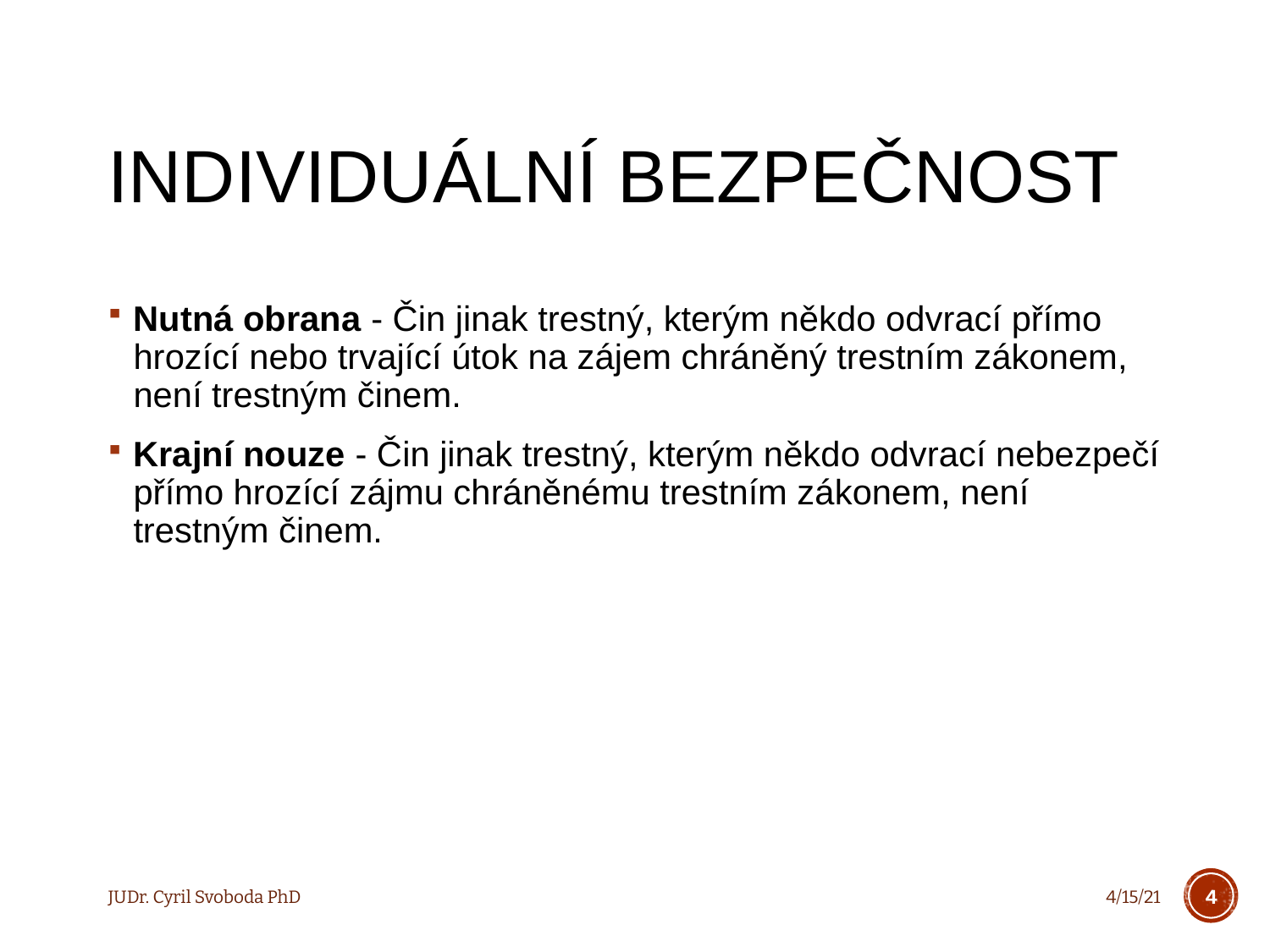

# Individuální bezpečnost
Nutná obrana - Čin jinak trestný, kterým někdo odvrací přímo hrozící nebo trvající útok na zájem chráněný trestním zákonem, není trestným činem.
Krajní nouze - Čin jinak trestný, kterým někdo odvrací nebezpečí přímo hrozící zájmu chráněnému trestním zákonem, není trestným činem.
JUDr. Cyril Svoboda PhD
4/15/21
4